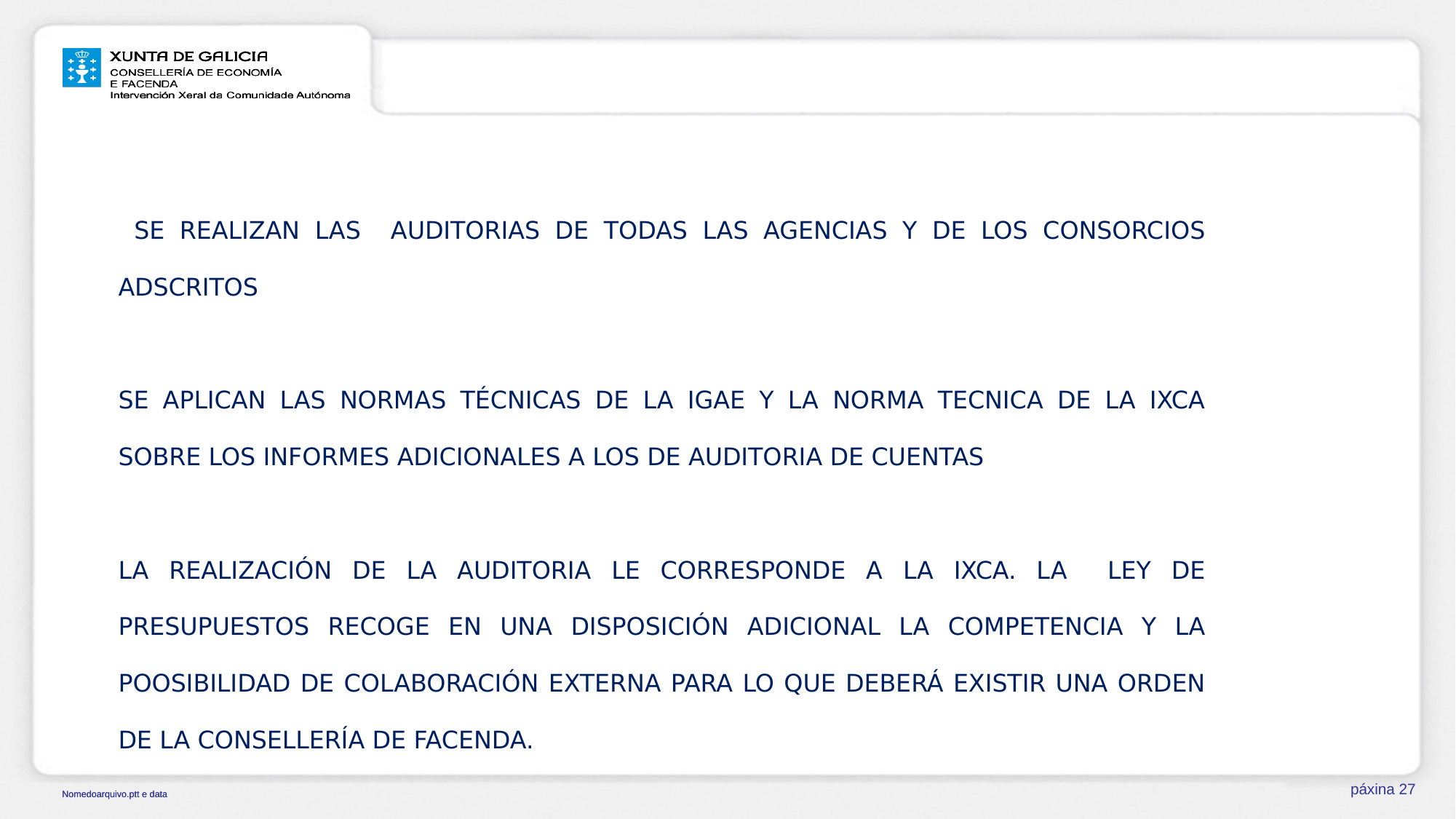

SE REALIZAN LAS  AUDITORIAS DE TODAS LAS AGENCIAS Y DE LOS CONSORCIOS ADSCRITOS

SE APLICAN LAS NORMAS TÉCNICAS DE LA IGAE Y LA NORMA TECNICA DE LA IXCA SOBRE LOS INFORMES ADICIONALES A LOS DE AUDITORIA DE CUENTAS

LA REALIZACIÓN DE LA AUDITORIA LE CORRESPONDE A LA IXCA. LA  LEY DE PRESUPUESTOS RECOGE EN UNA DISPOSICIÓN ADICIONAL LA COMPETENCIA Y LA POOSIBILIDAD DE COLABORACIÓN EXTERNA PARA LO QUE DEBERÁ EXISTIR UNA ORDEN DE LA CONSELLERÍA DE FACENDA.
páxina 27